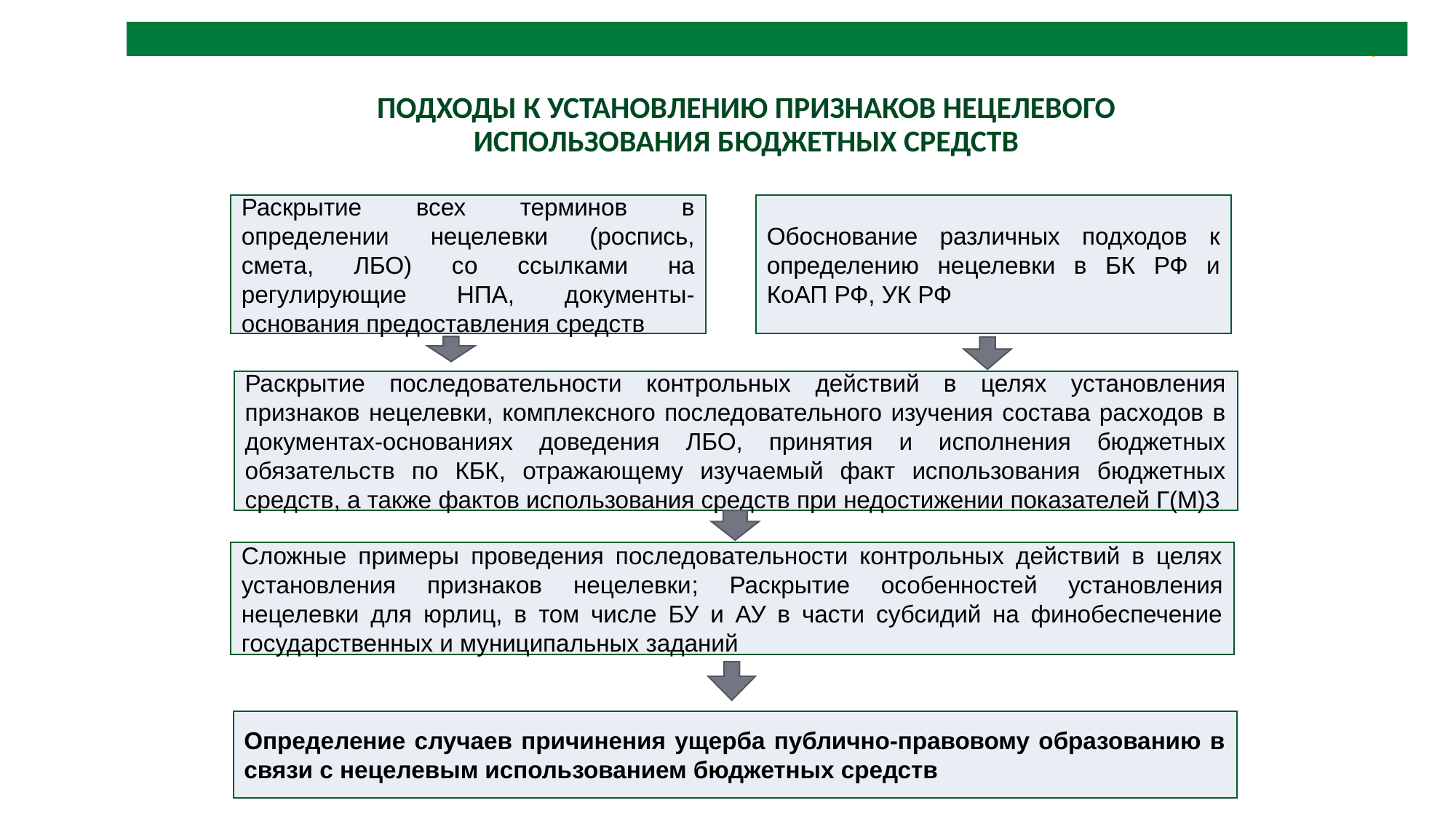

ПОДХОДЫ К УСТАНОВЛЕНИЮ ПРИЗНАКОВ НЕЦЕЛЕВОГО
ИСПОЛЬЗОВАНИЯ БЮДЖЕТНЫХ СРЕДСТВ
Обоснование различных подходов к определению нецелевки в БК РФ и КоАП РФ, УК РФ
Раскрытие всех терминов в определении нецелевки (роспись, смета, ЛБО) со ссылками на регулирующие НПА, документы-основания предоставления средств

Раскрытие последовательности контрольных действий в целях установления признаков нецелевки, комплексного последовательного изучения состава расходов в документах-основаниях доведения ЛБО, принятия и исполнения бюджетных обязательств по КБК, отражающему изучаемый факт использования бюджетных средств, а также фактов использования средств при недостижении показателей Г(М)З

Сложные примеры проведения последовательности контрольных действий в целях установления признаков нецелевки; Раскрытие особенностей установления нецелевки для юрлиц, в том числе БУ и АУ в части субсидий на финобеспечение государственных и муниципальных заданий

Определение случаев причинения ущерба публично-правовому образованию в связи с нецелевым использованием бюджетных средств